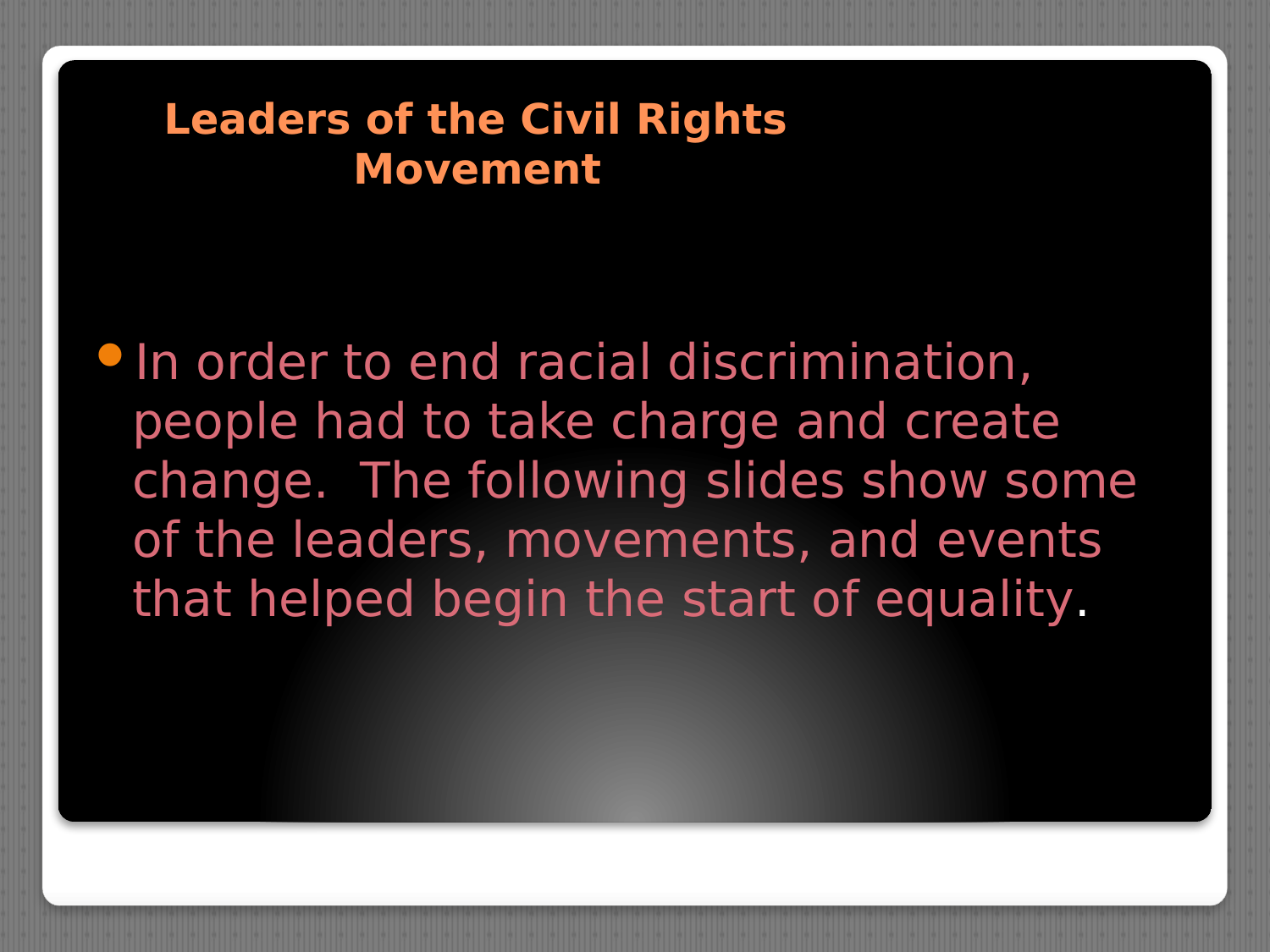

# Leaders of the Civil Rights Movement
In order to end racial discrimination, people had to take charge and create change.  The following slides show some of the leaders, movements, and events that helped begin the start of equality.